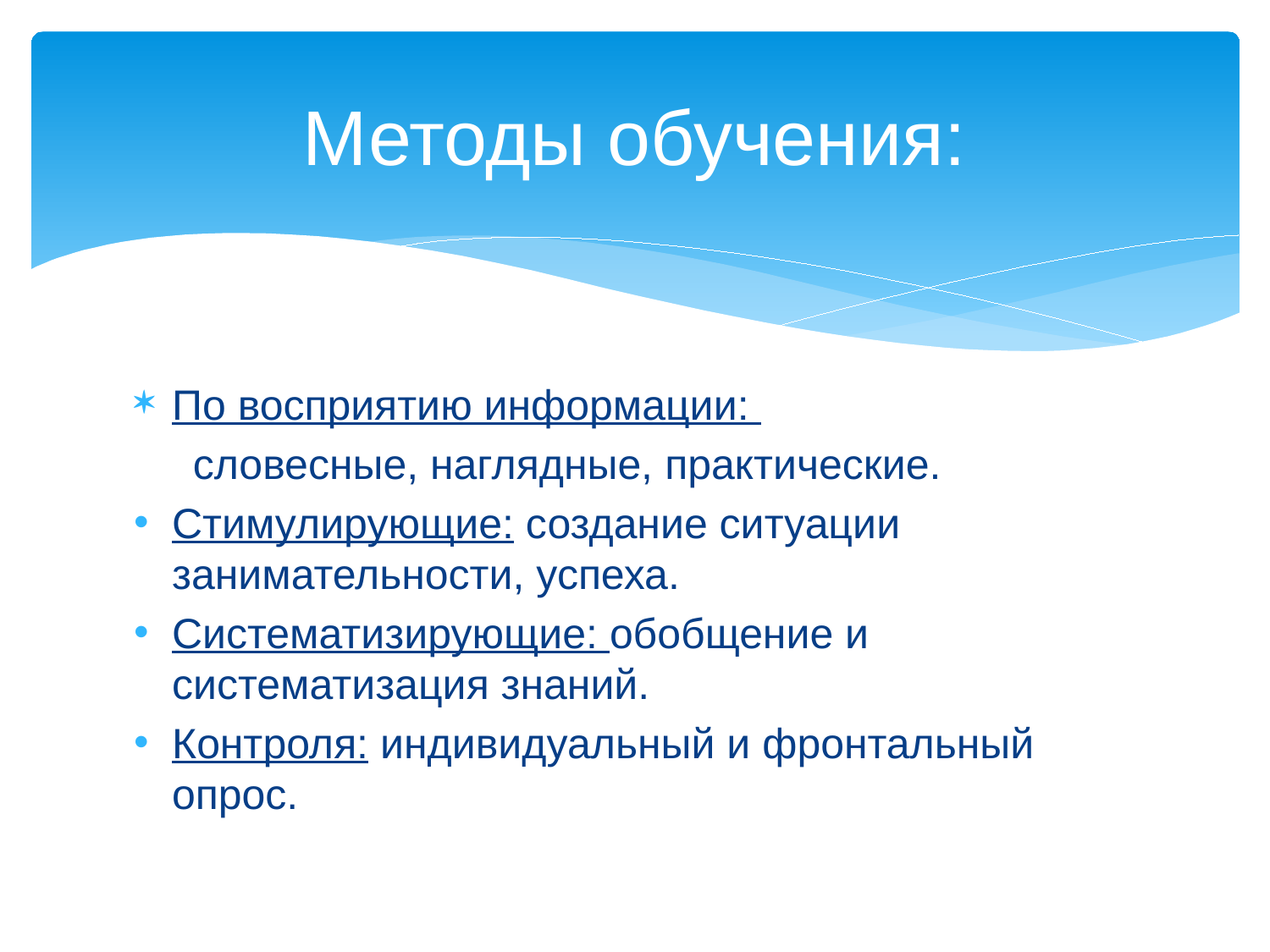

# Методы обучения:
По восприятию информации:
     словесные, наглядные, практические.
Стимулирующие: создание ситуации занимательности, успеха.
Систематизирующие: обобщение и систематизация знаний.
Контроля: индивидуальный и фронтальный опрос.